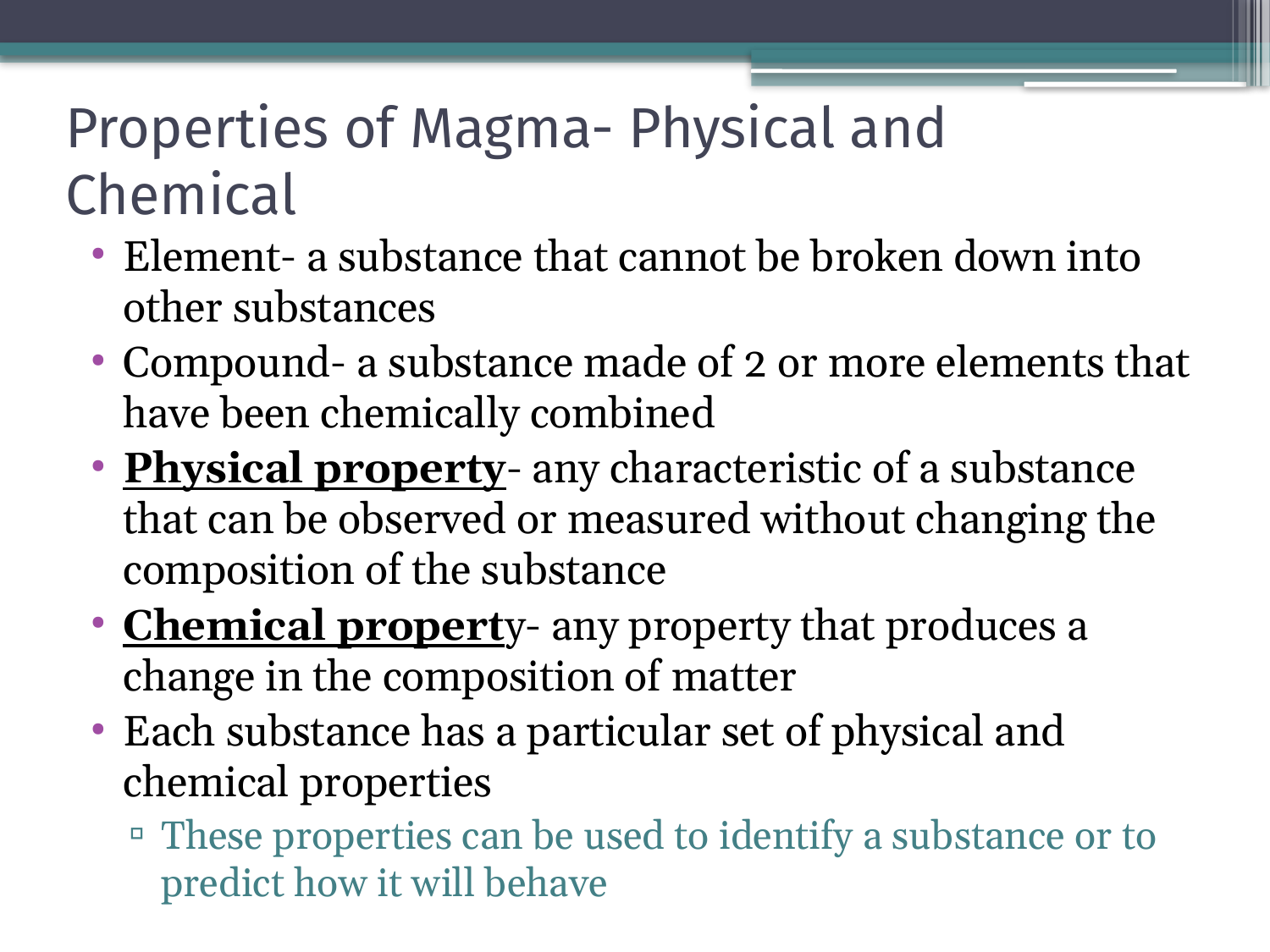

# Properties of Magma- Physical and Chemical
Element- a substance that cannot be broken down into other substances
Compound- a substance made of 2 or more elements that have been chemically combined
Physical property- any characteristic of a substance that can be observed or measured without changing the composition of the substance
Chemical property- any property that produces a change in the composition of matter
Each substance has a particular set of physical and chemical properties
These properties can be used to identify a substance or to predict how it will behave